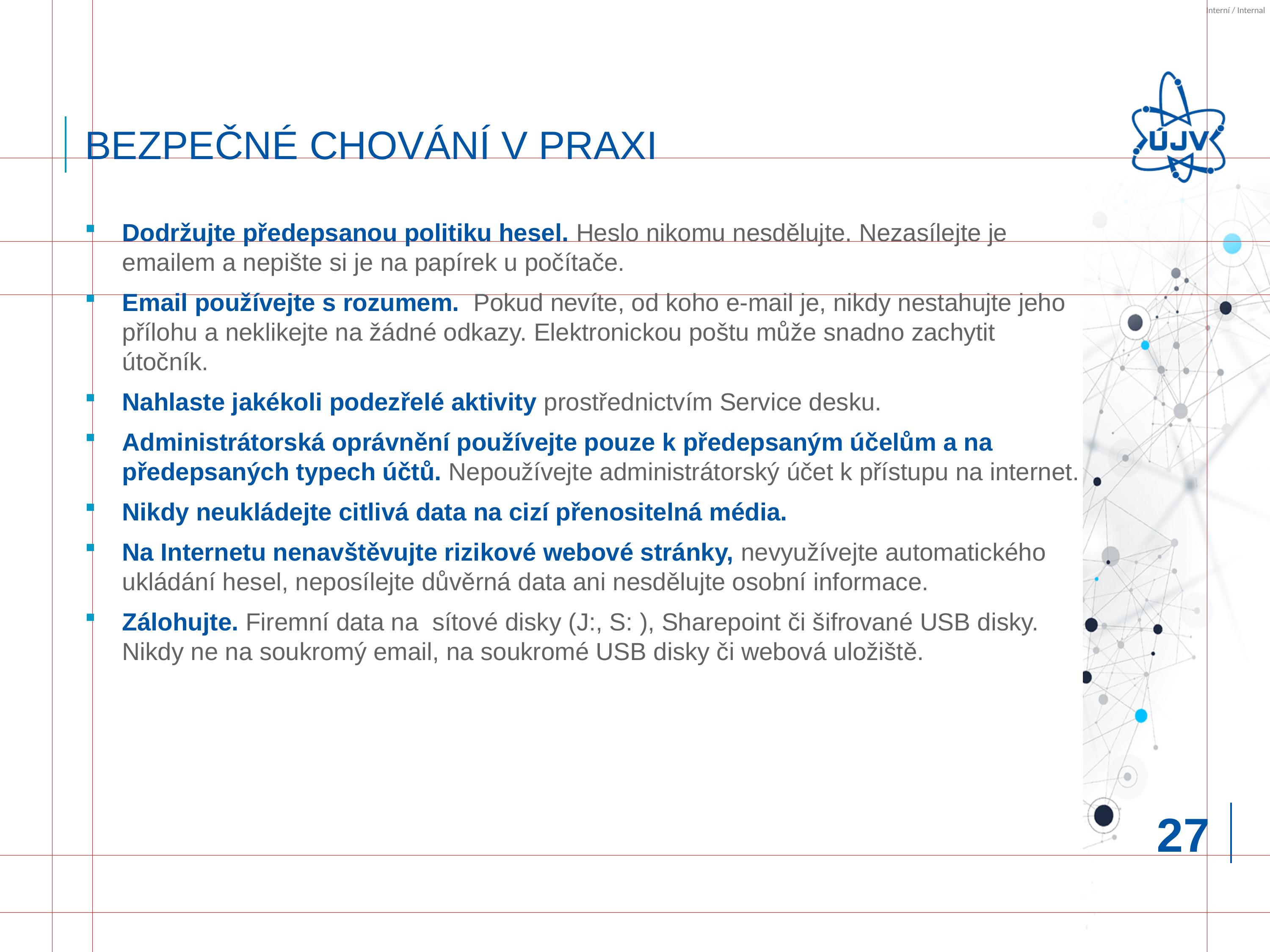

# Bezpečné chování v praxi
Dodržujte předepsanou politiku hesel. Heslo nikomu nesdělujte. Nezasílejte je emailem a nepište si je na papírek u počítače.
Email používejte s rozumem.  Pokud nevíte, od koho e-mail je, nikdy nestahujte jeho přílohu a neklikejte na žádné odkazy. Elektronickou poštu může snadno zachytit útočník.
Nahlaste jakékoli podezřelé aktivity prostřednictvím Service desku.
Administrátorská oprávnění používejte pouze k předepsaným účelům a na předepsaných typech účtů. Nepoužívejte administrátorský účet k přístupu na internet.
Nikdy neukládejte citlivá data na cizí přenositelná média.
Na Internetu nenavštěvujte rizikové webové stránky, nevyužívejte automatického ukládání hesel, neposílejte důvěrná data ani nesdělujte osobní informace.
Zálohujte. Firemní data na  sítové disky (J:, S: ), Sharepoint či šifrované USB disky. Nikdy ne na soukromý email, na soukromé USB disky či webová uložiště.

27